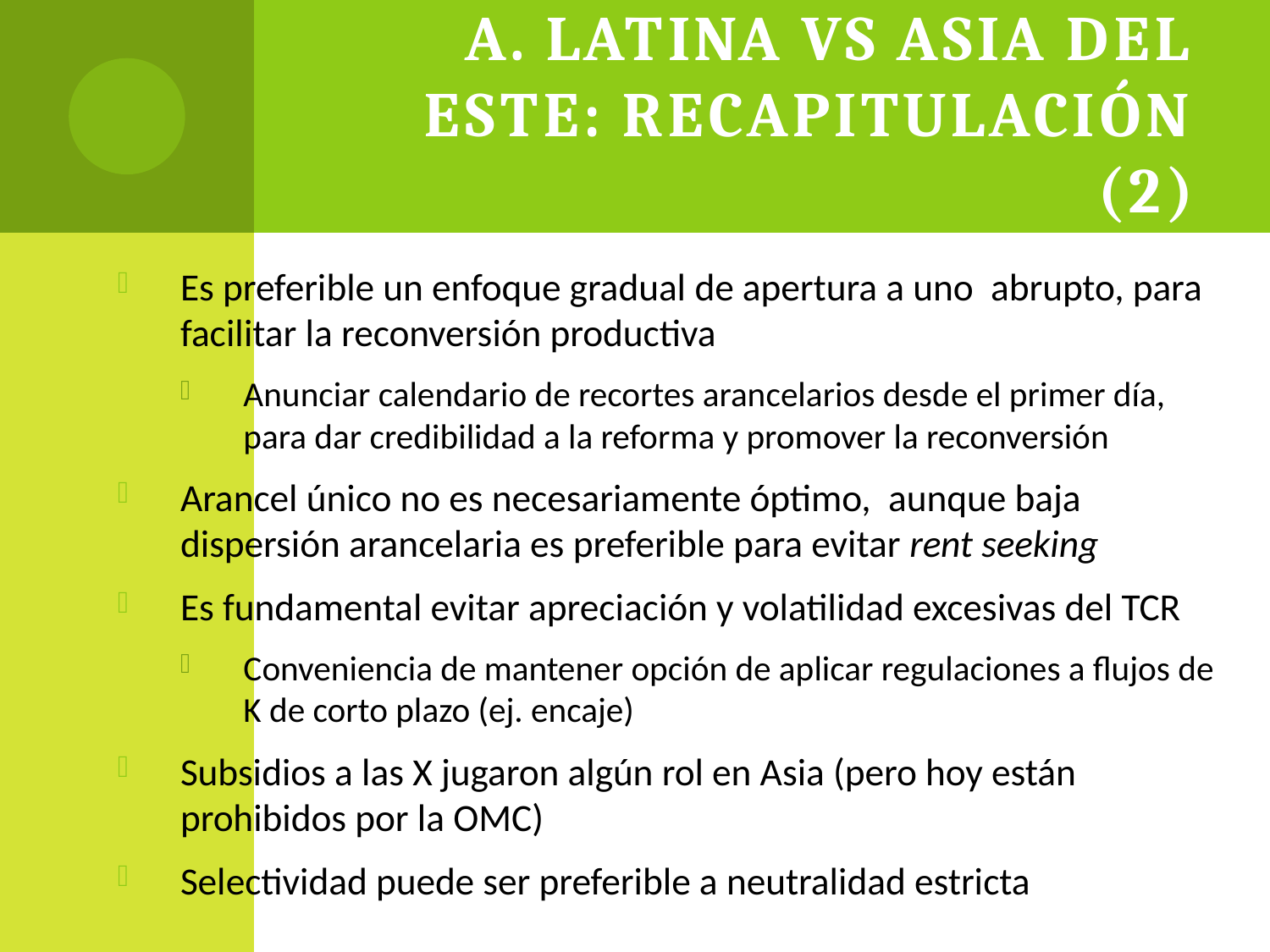

# A. Latina vs Asia del Este: Recapitulación (2)
Es preferible un enfoque gradual de apertura a uno  abrupto, para facilitar la reconversión productiva
Anunciar calendario de recortes arancelarios desde el primer día, para dar credibilidad a la reforma y promover la reconversión
Arancel único no es necesariamente óptimo,  aunque baja dispersión arancelaria es preferible para evitar rent seeking
Es fundamental evitar apreciación y volatilidad excesivas del TCR
Conveniencia de mantener opción de aplicar regulaciones a flujos de K de corto plazo (ej. encaje)
Subsidios a las X jugaron algún rol en Asia (pero hoy están prohibidos por la OMC)
Selectividad puede ser preferible a neutralidad estricta